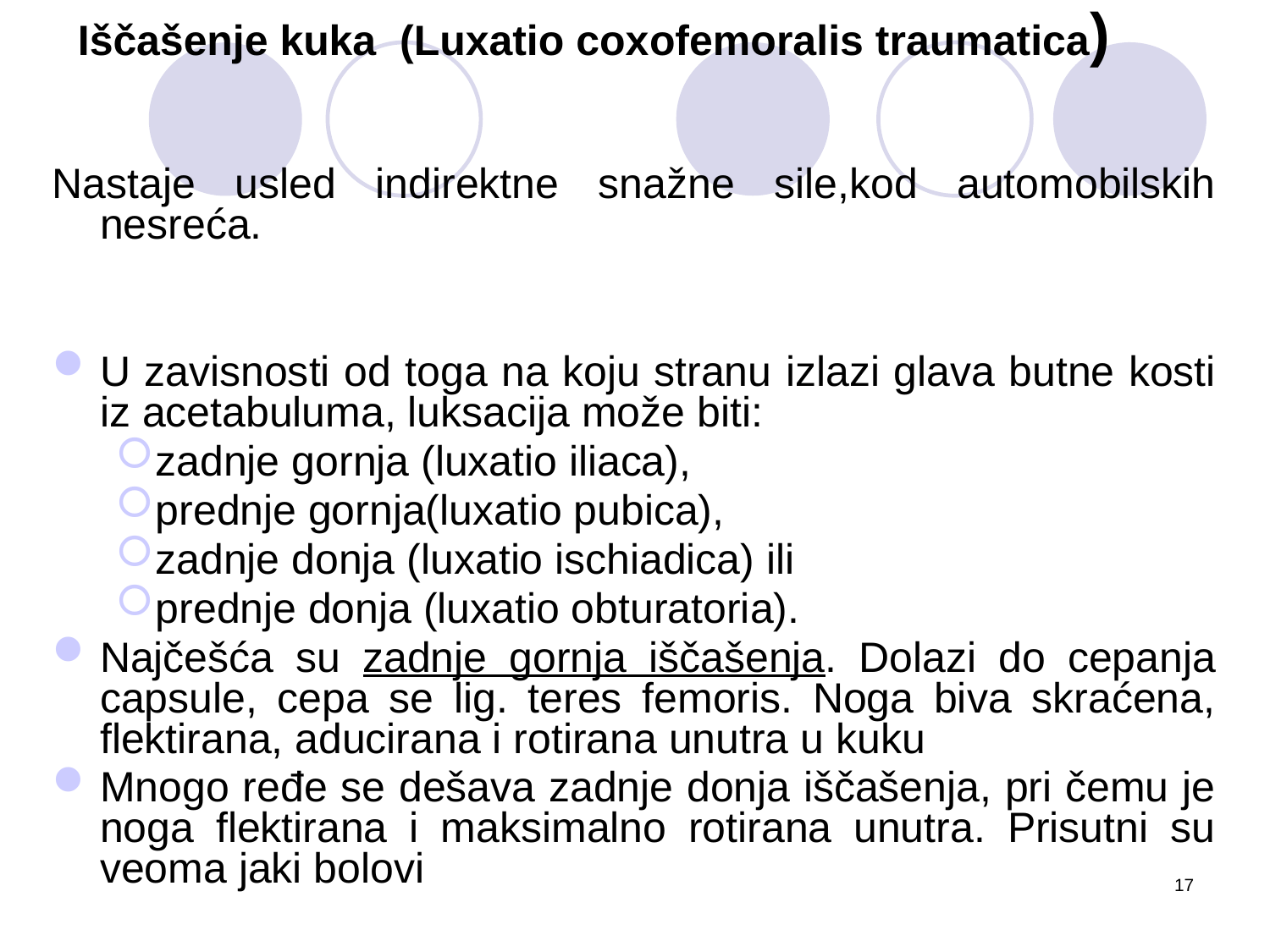

# Iščašenje kuka  (Luxatio coxofemoralis traumatica)

Nastaje usled indirektne snažne sile,kod automobilskih nesreća.

U zavisnosti od toga na koju stranu izlazi glava butne kosti iz acetabuluma, luksacija može biti:
zadnje gornja (luxatio iliaca),
prednje gornja(luxatio pubica),
zadnje donja (luxatio ischiadica) ili
prednje donja (luxatio obturatoria).
Najčešća su zadnje gornja iščašenja. Dolazi do cepanja capsule, cepa se lig. teres femoris. Noga biva skraćena, flektirana, aducirana i rotirana unutra u kuku
Mnogo ređe se dešava zadnje donja iščašenja, pri čemu je noga flektirana i maksimalno rotirana unutra. Prisutni su veoma jaki bolovi
17